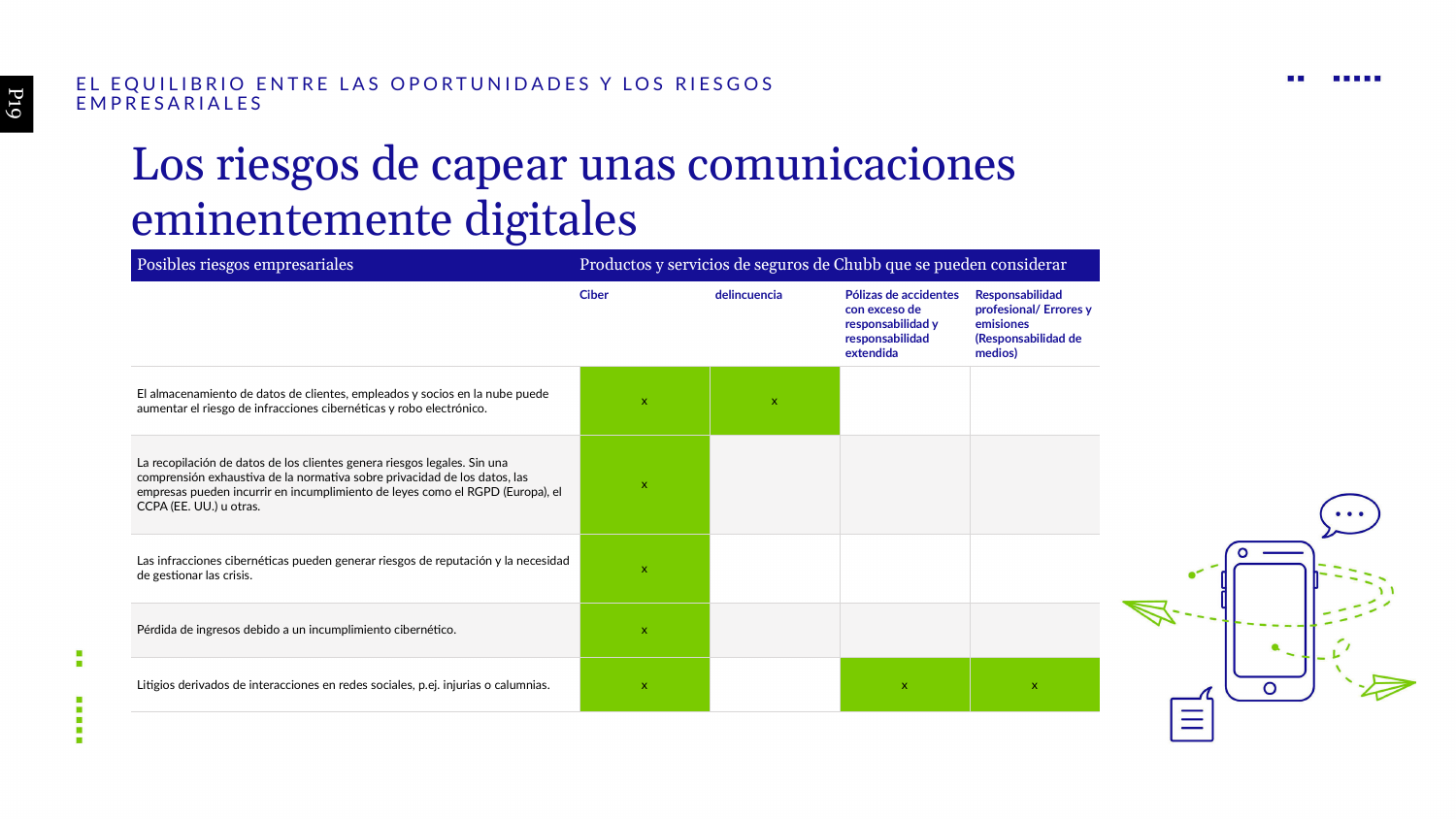

El equilibrio entre las oportunidades y los riesgos empresariales
P19
Los riesgos de capear unas comunicaciones eminentemente digitales
| Posibles riesgos empresariales | Productos y servicios de seguros de Chubb que se pueden considerar |  |  |  |
| --- | --- | --- | --- | --- |
|  | Ciber | delincuencia | Pólizas de accidentes con exceso de responsabilidad y responsabilidad extendida | Responsabilidad profesional/ Errores y emisiones (Responsabilidad de medios) |
| El almacenamiento de datos de clientes, empleados y socios en la nube puede aumentar el riesgo de infracciones cibernéticas y robo electrónico. | x | x |  |  |
| La recopilación de datos de los clientes genera riesgos legales. Sin una comprensión exhaustiva de la normativa sobre privacidad de los datos, las empresas pueden incurrir en incumplimiento de leyes como el RGPD (Europa), el CCPA (EE. UU.) u otras. | x |  |  |  |
| Las infracciones cibernéticas pueden generar riesgos de reputación y la necesidad de gestionar las crisis. | x |  |  |  |
| Pérdida de ingresos debido a un incumplimiento cibernético. | x |  |  |  |
| Litigios derivados de interacciones en redes sociales, p.ej. injurias o calumnias. | x |  | x | x |